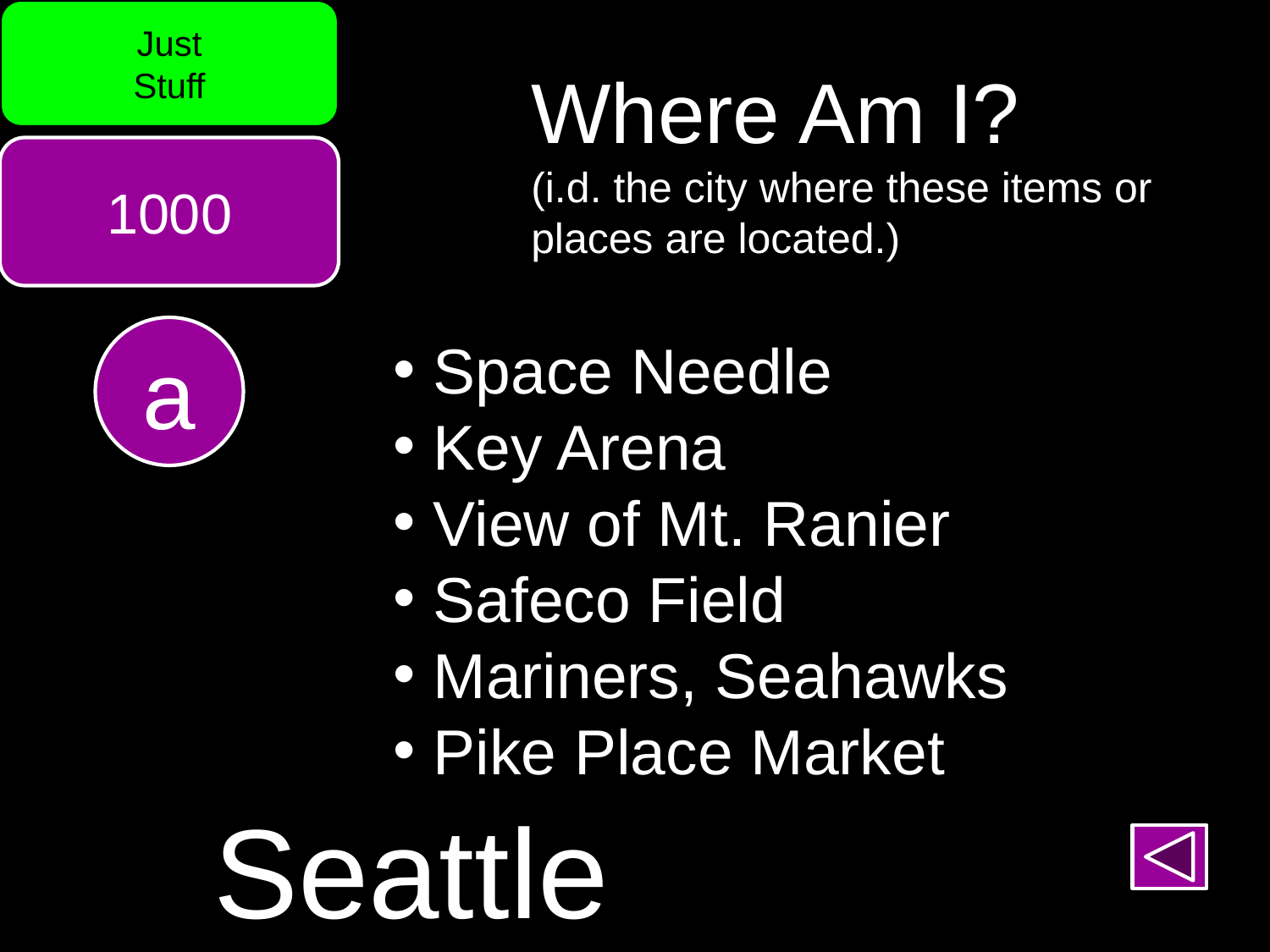

Just
Stuff
Where Am I?
(i.d. the city where these items or places are located.)
1000
a
 Space Needle
 Key Arena
 View of Mt. Ranier
 Safeco Field
 Mariners, Seahawks
 Pike Place Market

Seattle